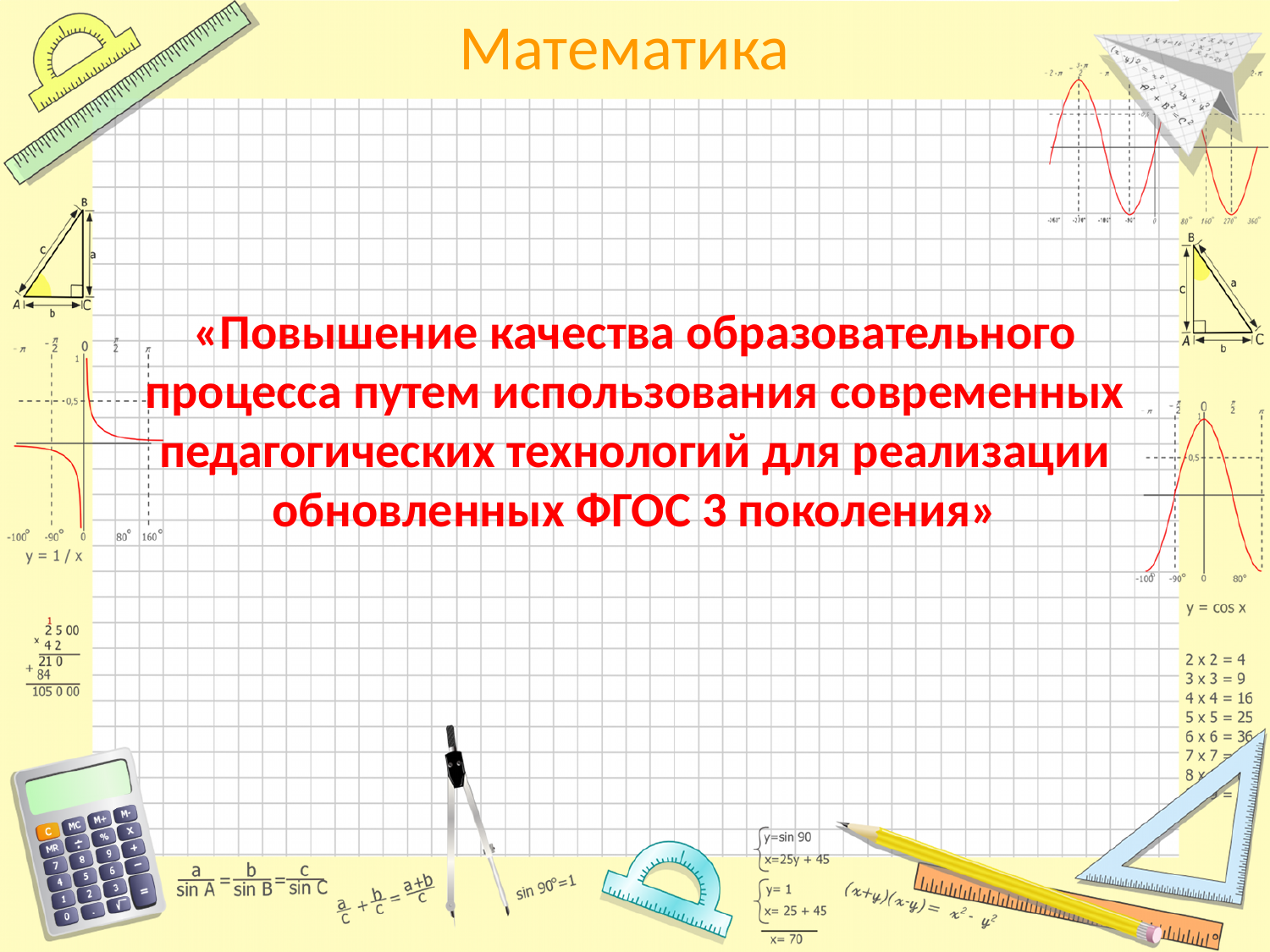

# «Повышение качества образовательного процесса путем использования современных педагогических технологий для реализации обновленных ФГОС 3 поколения»